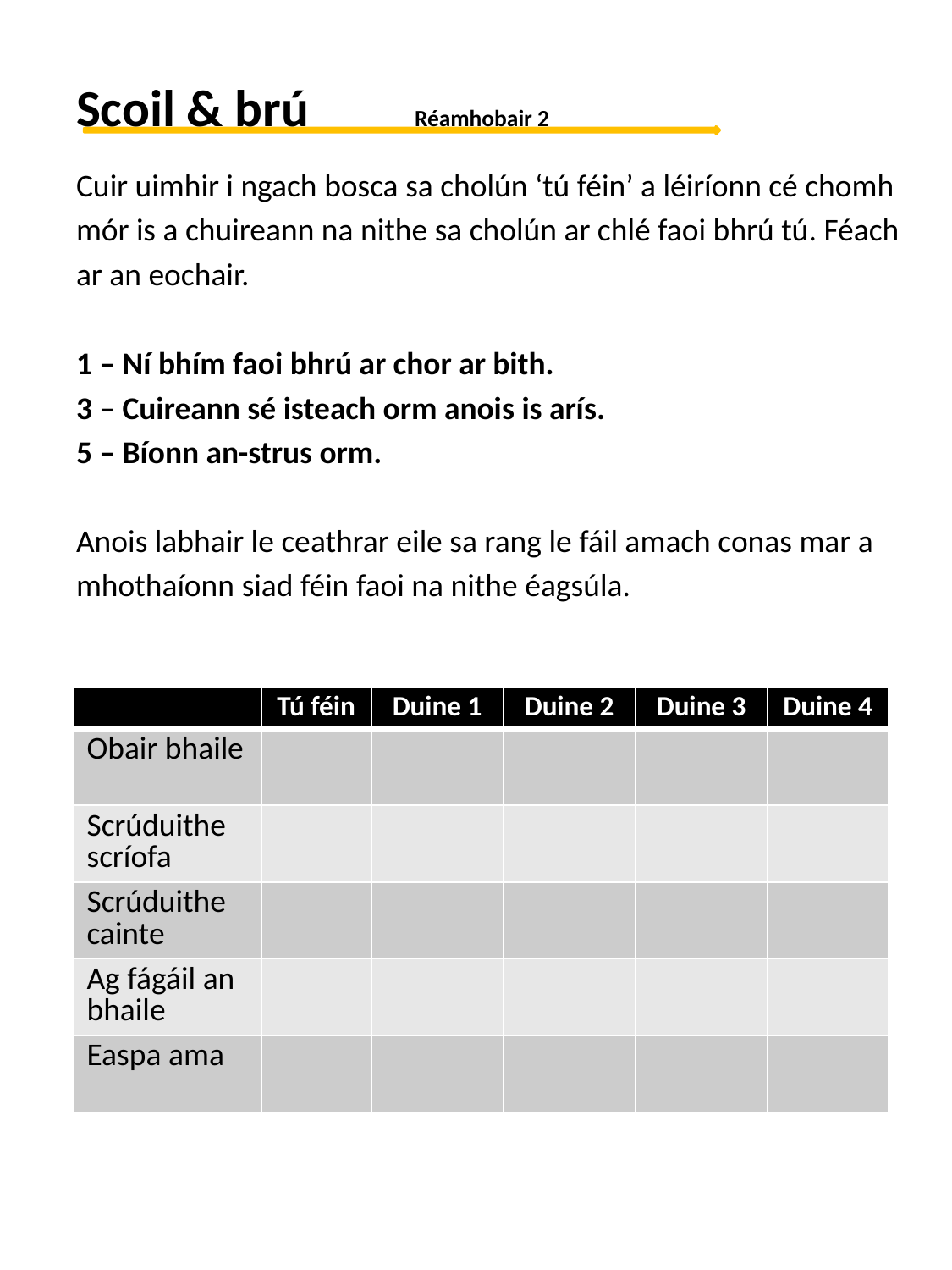

Scoil & brú		                 Réamhobair 2

Cuir uimhir i ngach bosca sa cholún ‘tú féin’ a léiríonn cé chomh
mór is a chuireann na nithe sa cholún ar chlé faoi bhrú tú. Féach
ar an eochair.

1 – Ní bhím faoi bhrú ar chor ar bith.
3 – Cuireann sé isteach orm anois is arís.
5 – Bíonn an-strus orm.

Anois labhair le ceathrar eile sa rang le fáil amach conas mar a
mhothaíonn siad féin faoi na nithe éagsúla.

|  | Tú féin | Duine 1 | Duine 2 | Duine 3 | Duine 4 |
| --- | --- | --- | --- | --- | --- |
| Obair bhaile |  |  |  |  |  |
| Scrúduithe scríofa |  |  |  |  |  |
| Scrúduithe cainte |  |  |  |  |  |
| Ag fágáil an bhaile |  |  |  |  |  |
| Easpa ama |  |  |  |  |  |